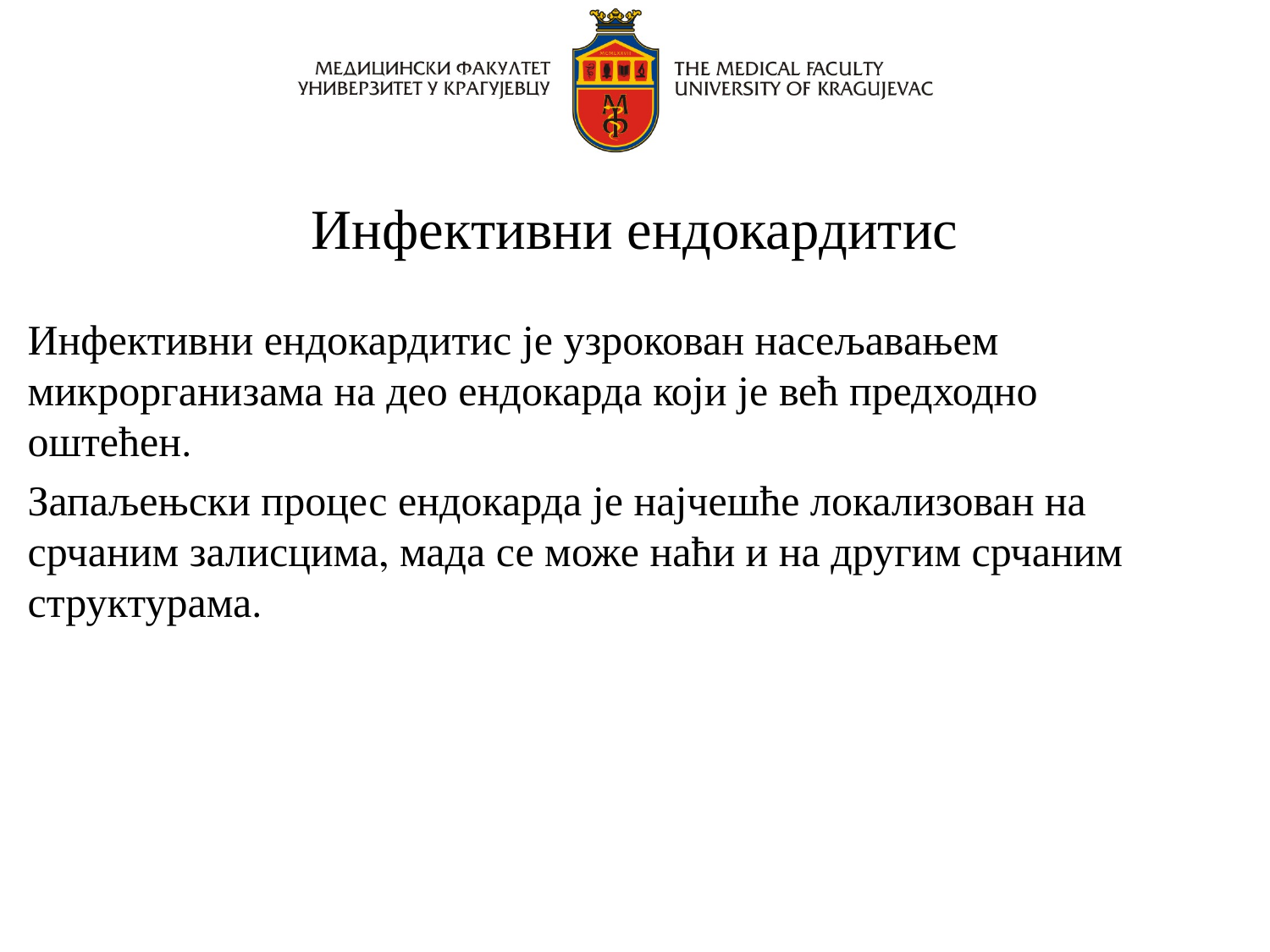

# Инфективни ендокардитис
Инфективни ендокардитис је узрокован насељавањем микрорганизама на део ендокарда који је већ предходно оштећен.
Запаљењски процес ендокарда је најчешће локализован на срчаним залисцима, мада се може наћи и на другим срчаним структурама.